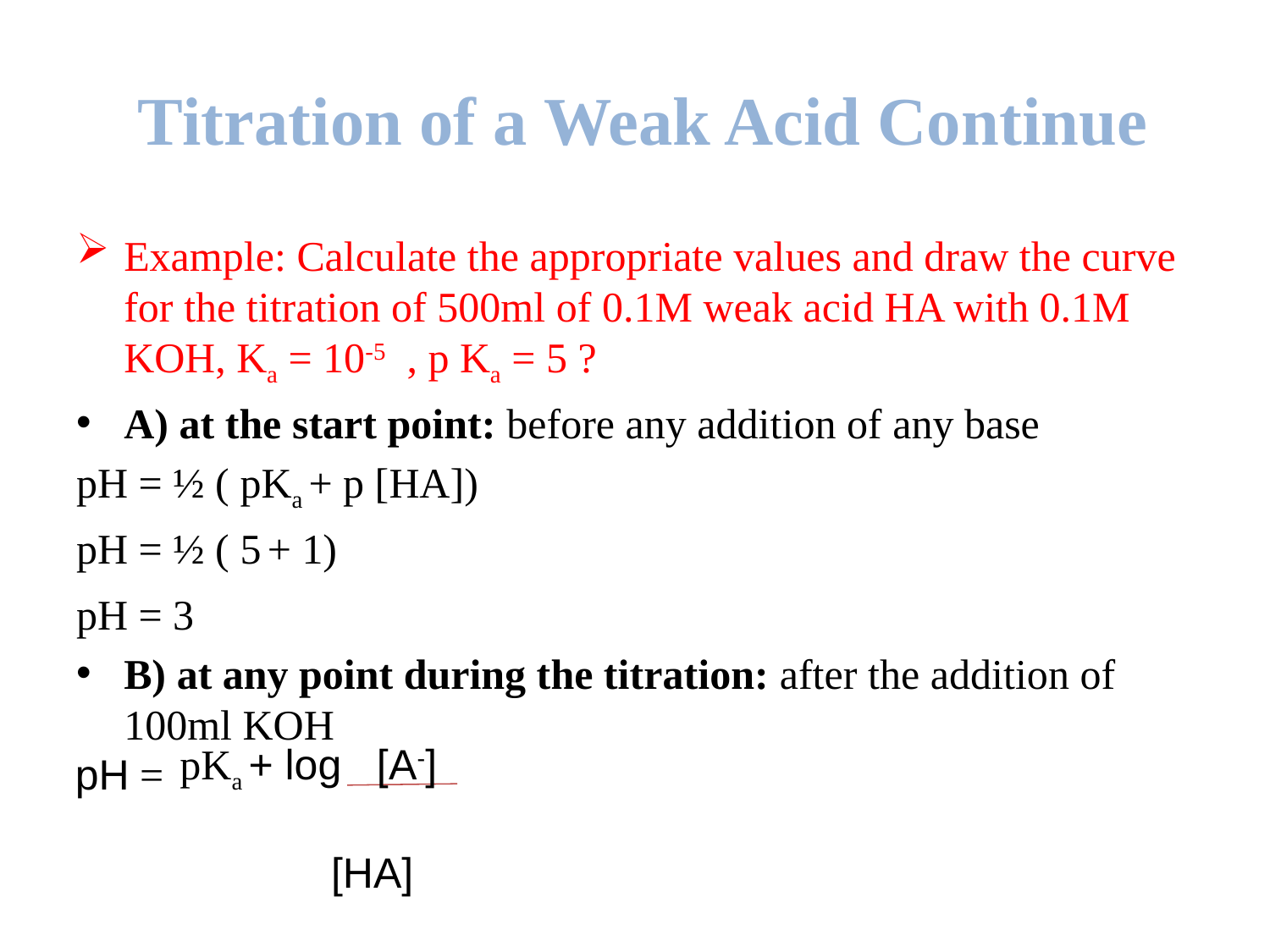

# Titration of a Weak Acid Continue
Example: Calculate the appropriate values and draw the curve for the titration of 500ml of 0.1M weak acid HA with 0.1M KOH, Ka = 10-5  , p Ka = 5 ?
A) at the start point: before any addition of any base
pH = ½ ( pKa + p [HA])
pH = ½ ( 5 + 1)
pH = 3
B) at any point during the titration: after the addition of 100ml KOH

pKa + log   [A-]
       [HA]
pH =